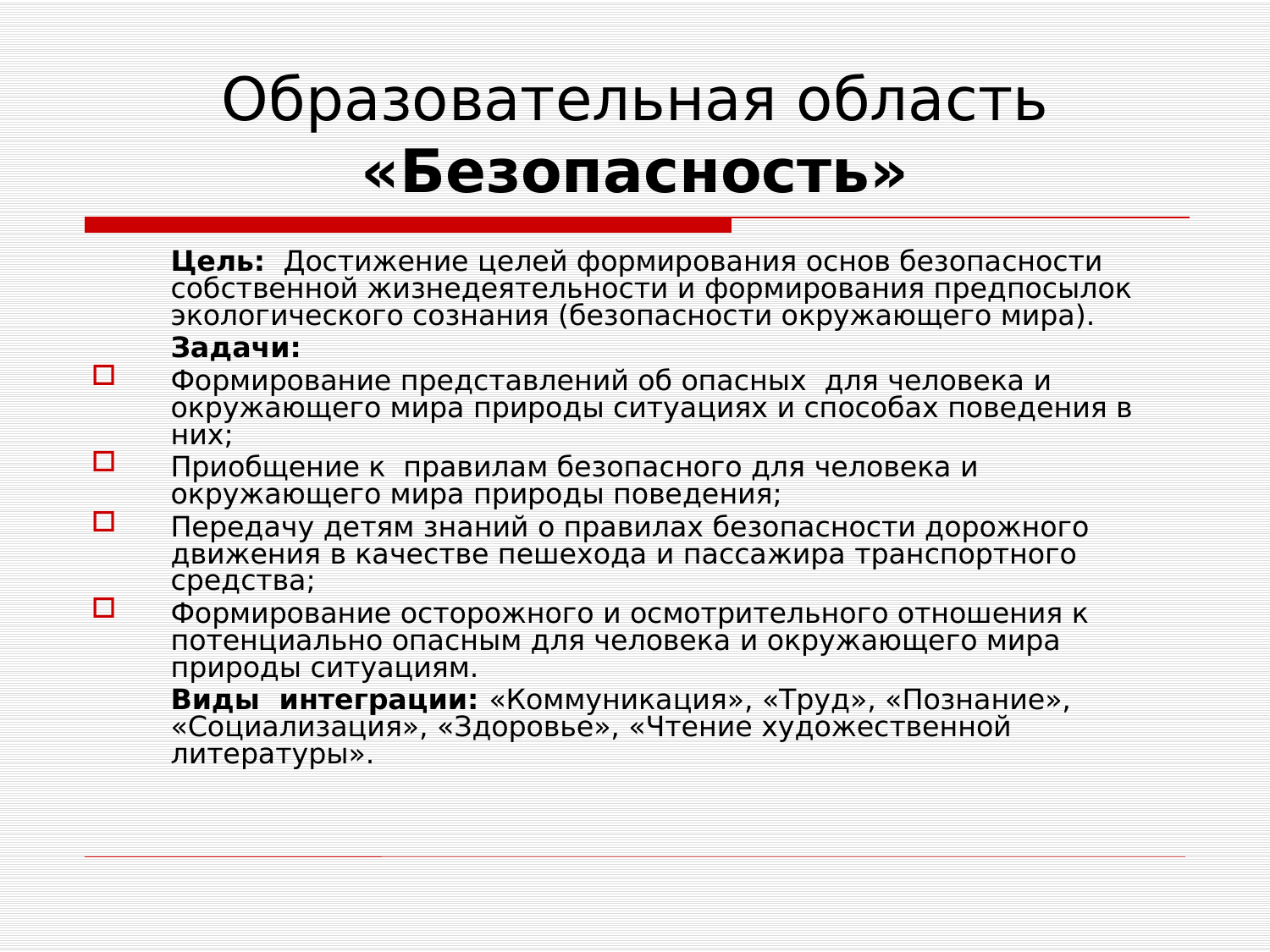

# Образовательная область «Безопасность»
	Цель:  Достижение целей формирования основ безопасности собственной жизнедеятельности и формирования предпосылок  экологического сознания (безопасности окружающего мира).
	Задачи:
Формирование представлений об опасных  для человека и окружающего мира природы ситуациях и способах поведения в них;
Приобщение к  правилам безопасного для человека и окружающего мира природы поведения;
Передачу детям знаний о правилах безопасности дорожного движения в качестве пешехода и пассажира транспортного средства;
Формирование осторожного и осмотрительного отношения к потенциально опасным для человека и окружающего мира природы ситуациям.
	Виды  интеграции: «Коммуникация», «Труд», «Познание», «Социализация», «Здоровье», «Чтение художественной литературы».